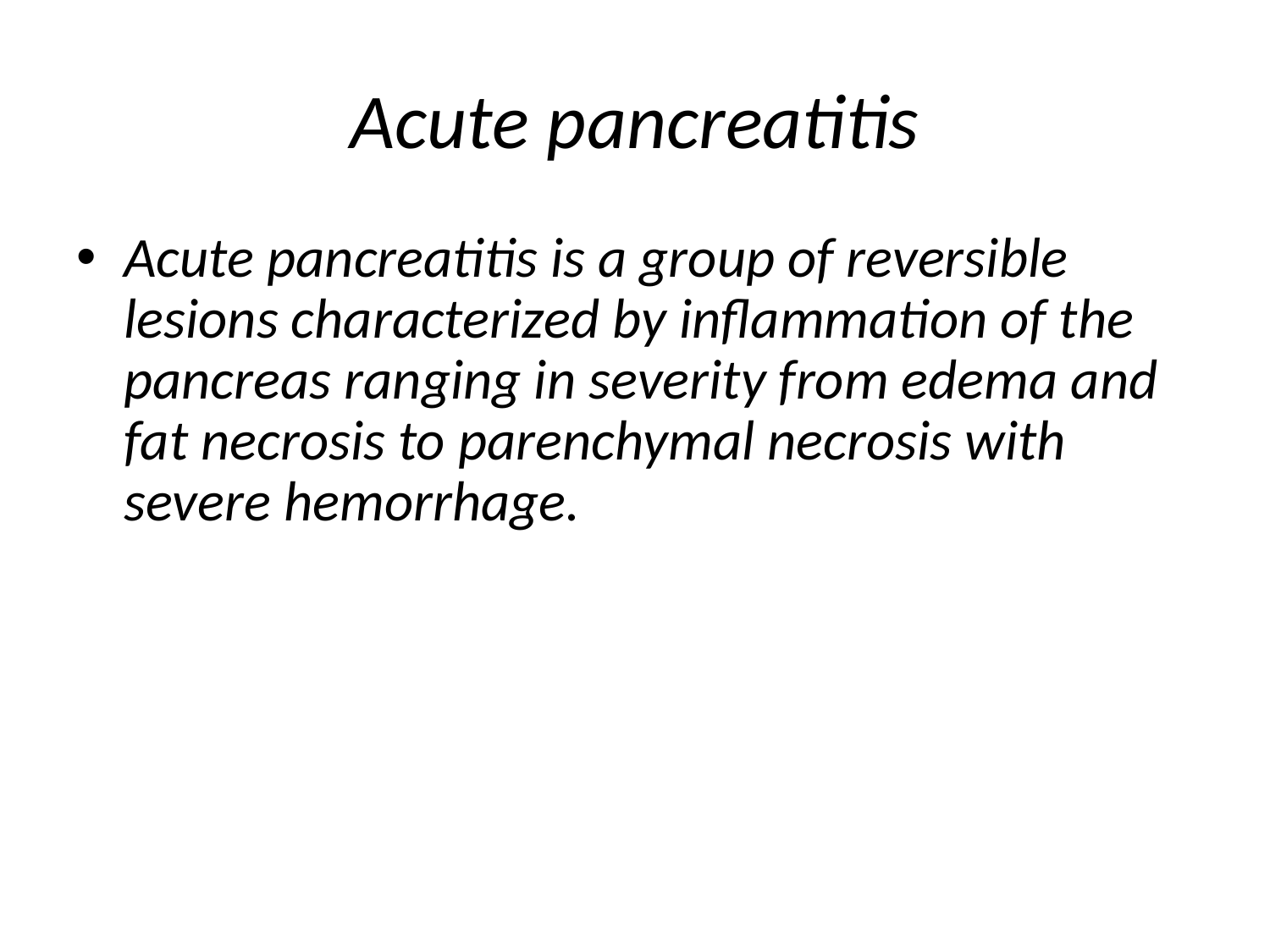

# Acute pancreatitis
Acute pancreatitis is a group of reversible lesions characterized by inflammation of the pancreas ranging in severity from edema and fat necrosis to parenchymal necrosis with severe hemorrhage.